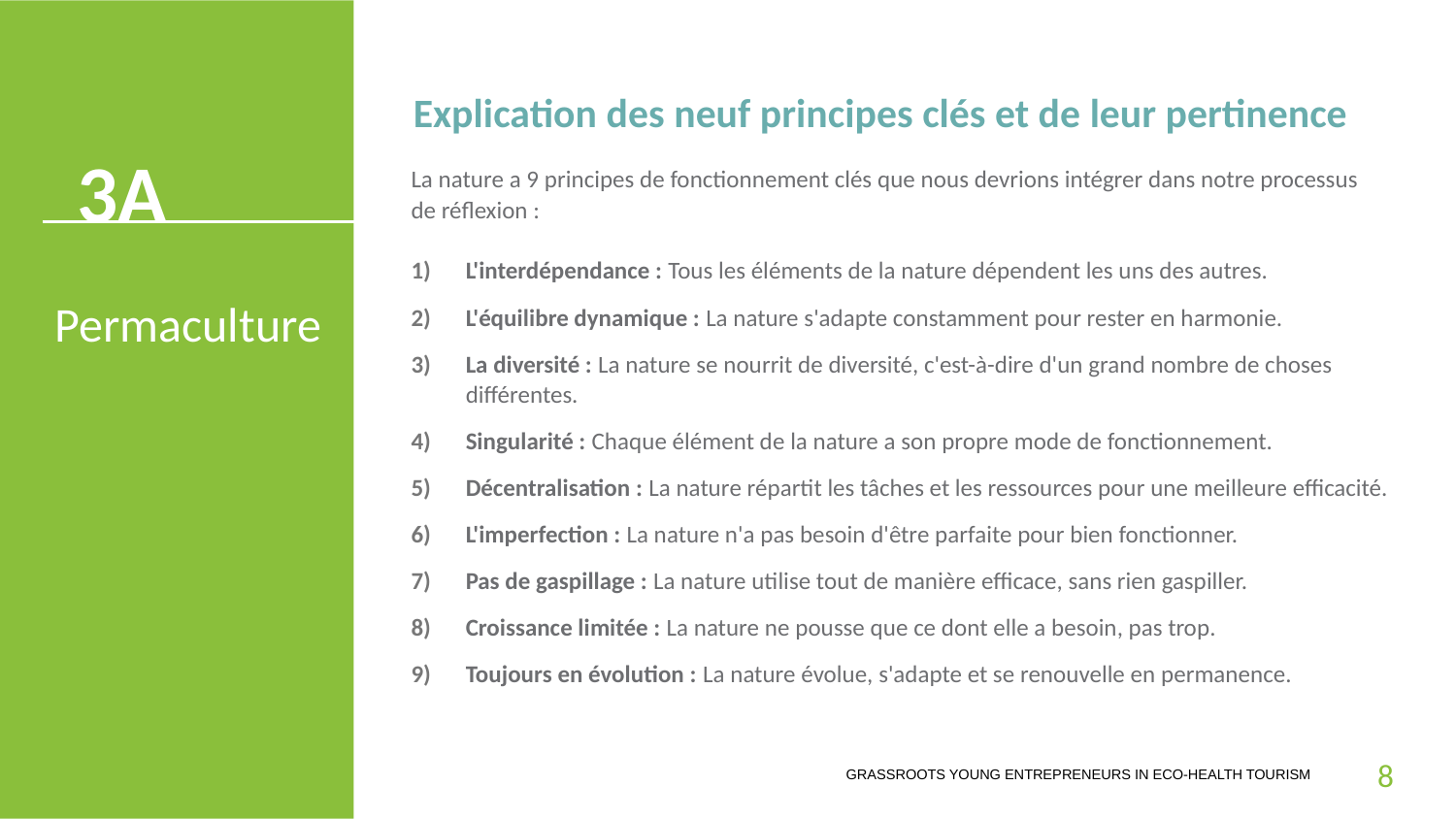

Explication des neuf principes clés et de leur pertinence

3A
La nature a 9 principes de fonctionnement clés que nous devrions intégrer dans notre processus de réflexion :

L'interdépendance : Tous les éléments de la nature dépendent les uns des autres.
L'équilibre dynamique : La nature s'adapte constamment pour rester en harmonie.
La diversité : La nature se nourrit de diversité, c'est-à-dire d'un grand nombre de choses différentes.
Singularité : Chaque élément de la nature a son propre mode de fonctionnement.
Décentralisation : La nature répartit les tâches et les ressources pour une meilleure efficacité.
L'imperfection : La nature n'a pas besoin d'être parfaite pour bien fonctionner.
Pas de gaspillage : La nature utilise tout de manière efficace, sans rien gaspiller.
Croissance limitée : La nature ne pousse que ce dont elle a besoin, pas trop.
Toujours en évolution : La nature évolue, s'adapte et se renouvelle en permanence.
Permaculture

8
GRASSROOTS YOUNG ENTREPRENEURS IN ECO-HEALTH TOURISM